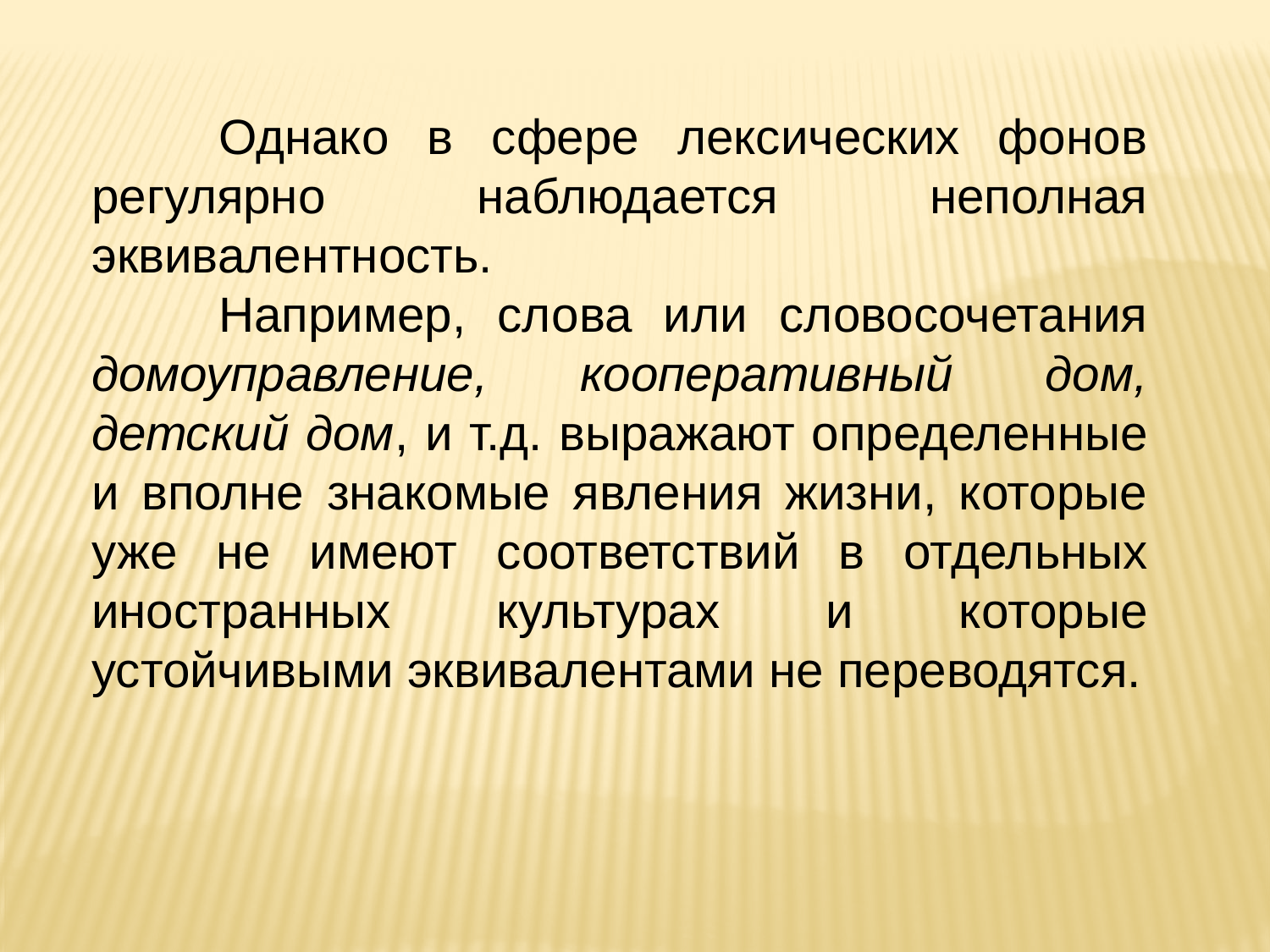

Однако в сфере лексических фонов регулярно наблюдается неполная эквивалентность.
	Например, слова или словосочетания домоуправление, кооперативный дом, детский дом, и т.д. выражают определенные и вполне знакомые явления жизни, которые уже не имеют соответствий в отдельных иностранных культурах и которые устойчивыми эквивалентами не переводятся.